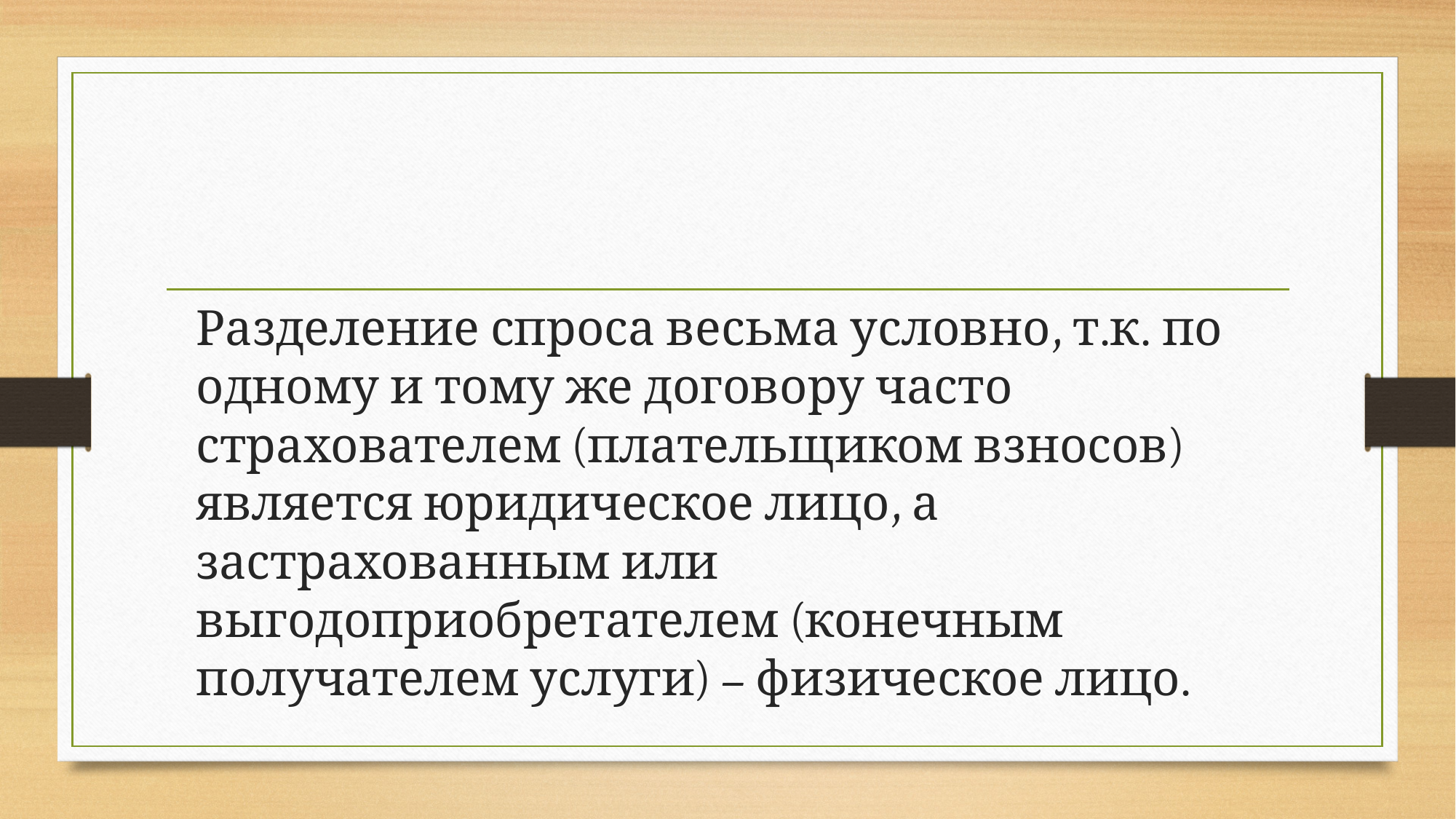

#
Разделение спроса весьма условно, т.к. по одному и тому же договору часто страхователем (плательщиком взносов) является юридическое лицо, а застрахованным или выгодоприобретателем (конечным получателем услуги) – физическое лицо.